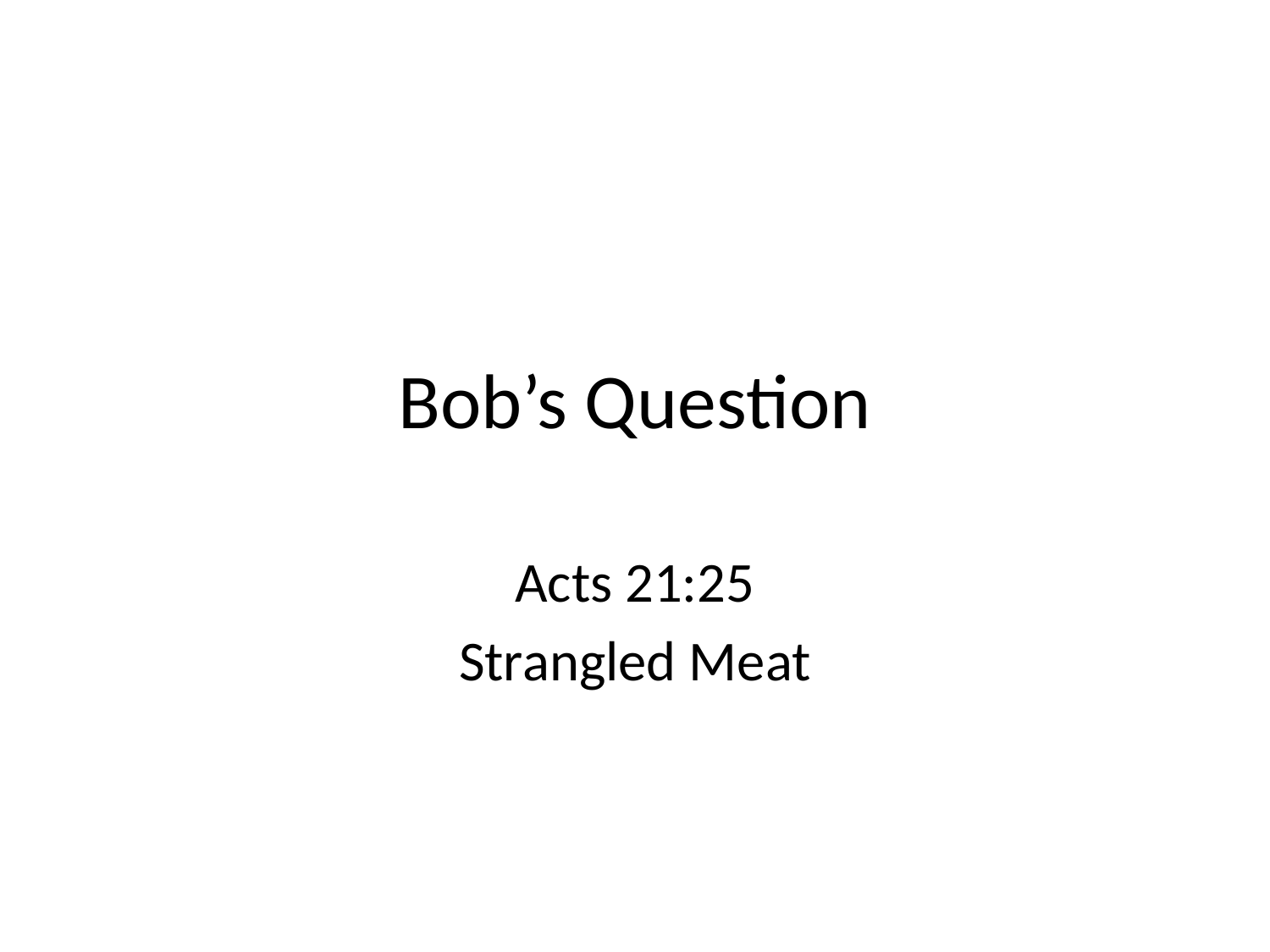

# Bob’s Question
Acts 21:25
Strangled Meat